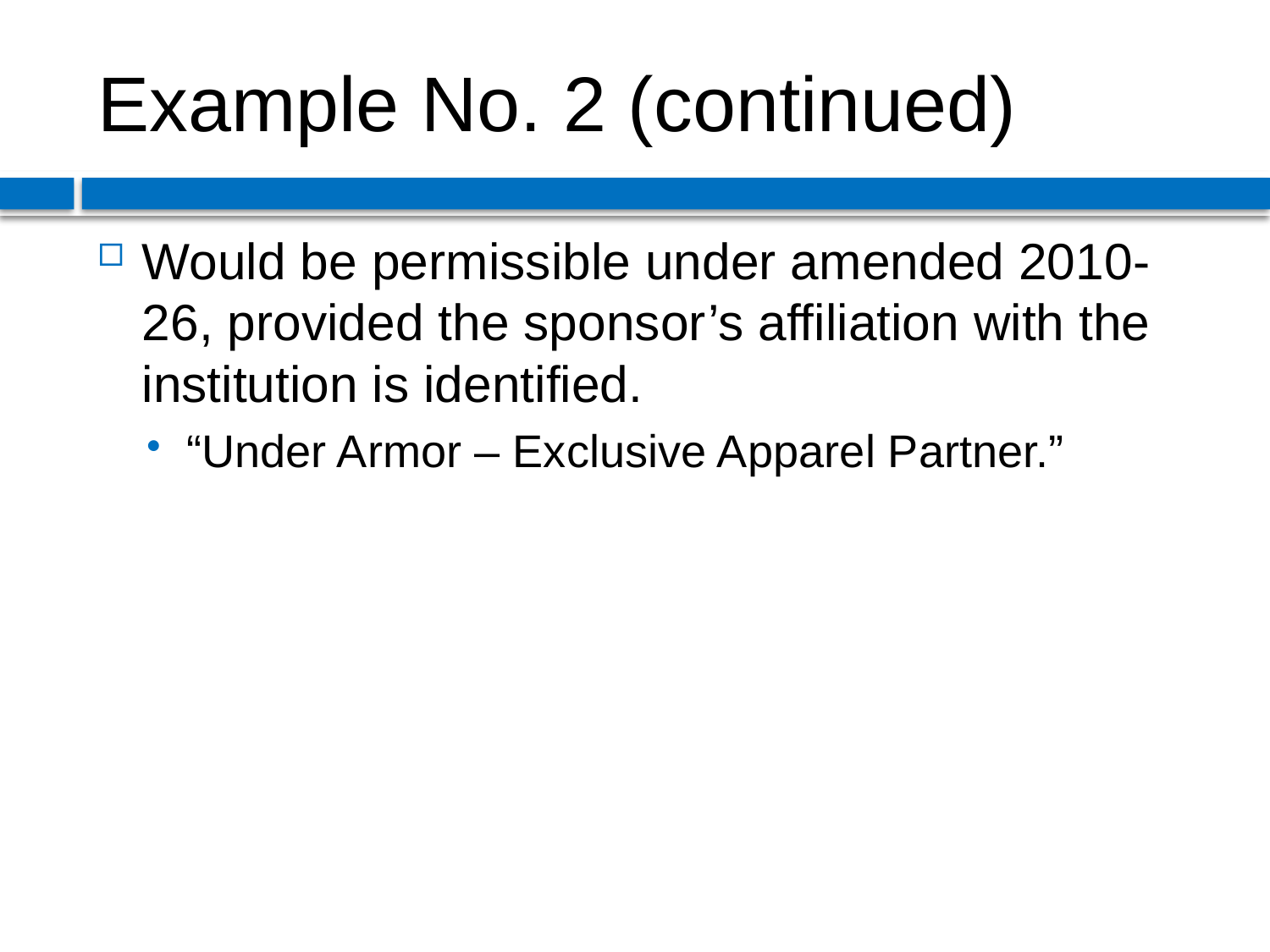

# Example No. 2 (continued)
Would be permissible under amended 2010-26, provided the sponsor’s affiliation with the institution is identified.
“Under Armor – Exclusive Apparel Partner.”